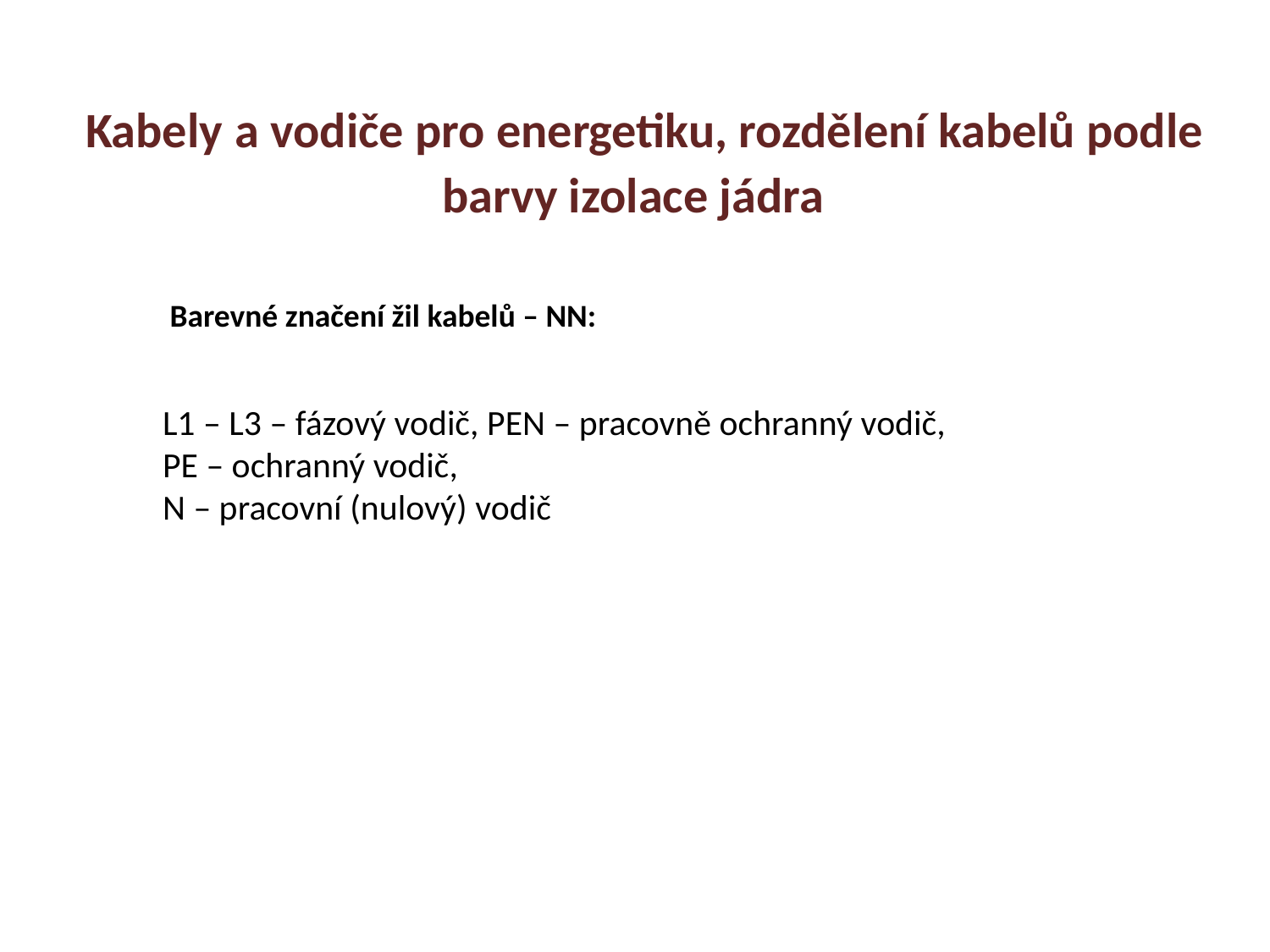

Kabely a vodiče pro energetiku, rozdělení kabelů podle barvy izolace jádra
 Barevné značení žil kabelů – NN:

L1 – L3 – fázový vodič, PEN – pracovně ochranný vodič,             PE – ochranný vodič,
N – pracovní (nulový) vodič